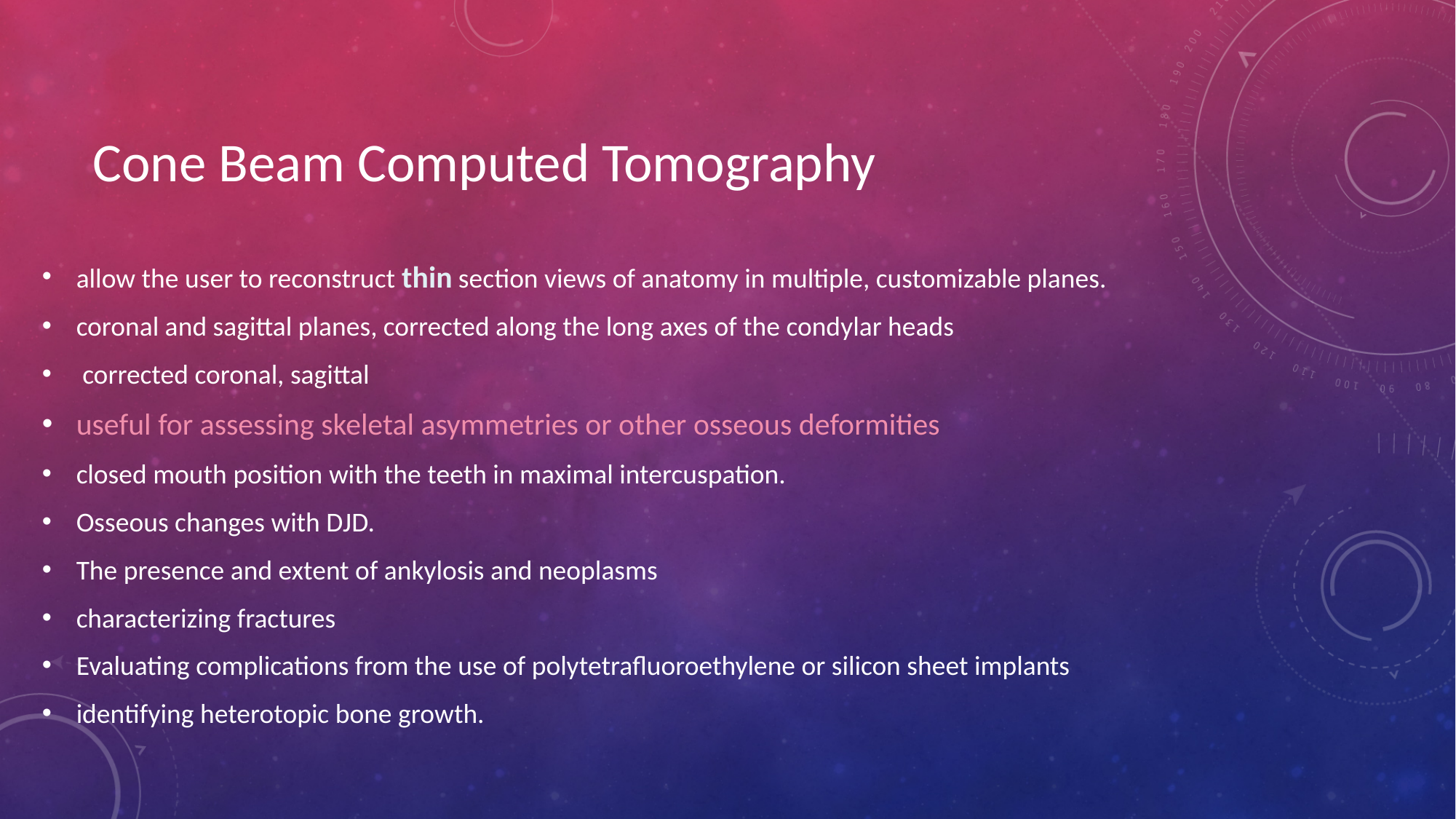

# Cone Beam Computed Tomography
allow the user to reconstruct thin section views of anatomy in multiple, customizable planes.
coronal and sagittal planes, corrected along the long axes of the condylar heads
 corrected coronal, sagittal
useful for assessing skeletal asymmetries or other osseous deformities
closed mouth position with the teeth in maximal intercuspation.
Osseous changes with DJD.
The presence and extent of ankylosis and neoplasms
characterizing fractures
Evaluating complications from the use of polytetrafluoroethylene or silicon sheet implants
identifying heterotopic bone growth.